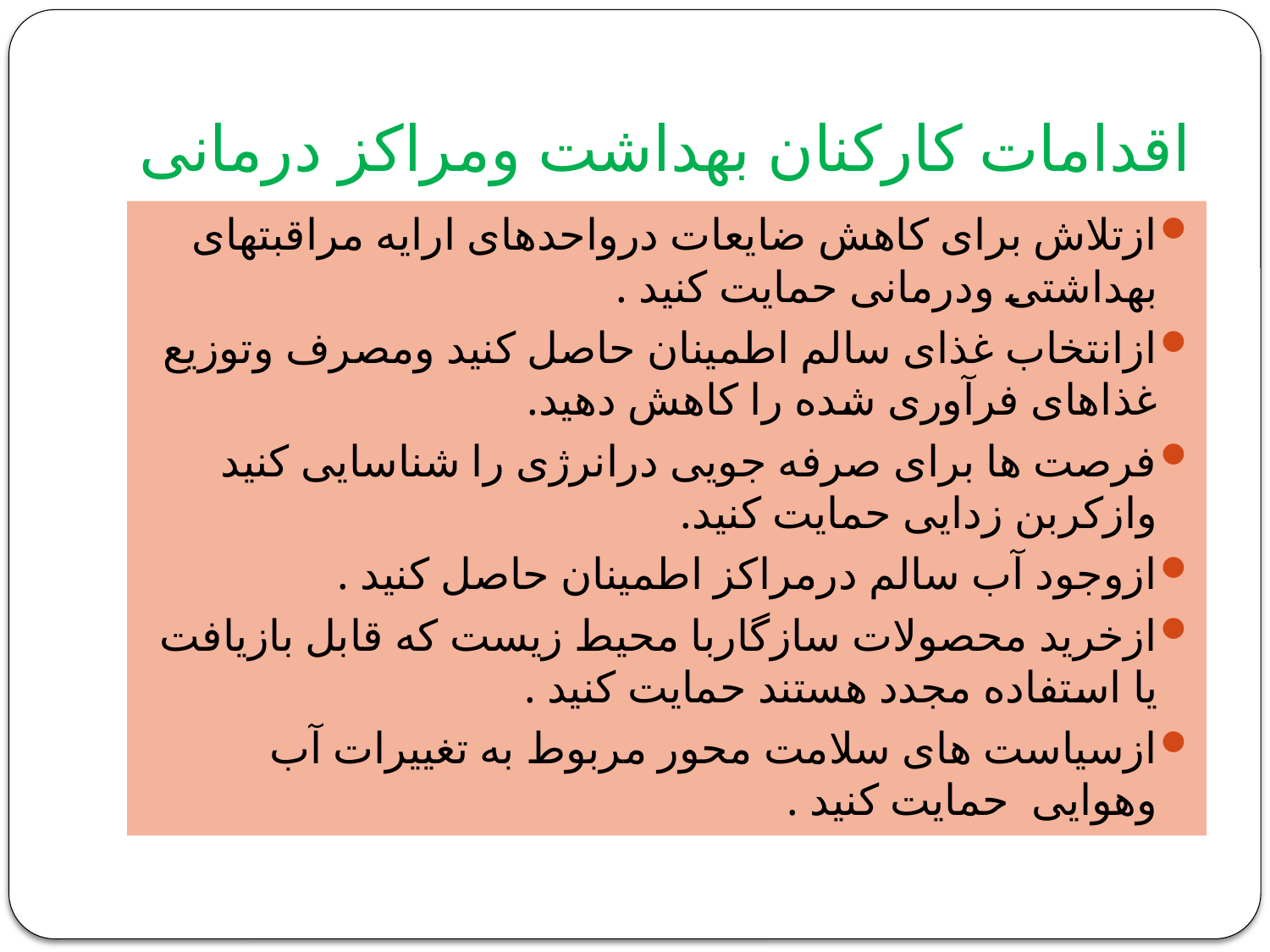

# اقدامات کارکنان بهداشت ومراکز درمانی
ازتلاش برای کاهش ضایعات درواحدهای ارایه مراقبتهای بهداشتی ودرمانی حمایت کنید .
ازانتخاب غذای سالم اطمینان حاصل کنید ومصرف وتوزیع غذاهای فرآوری شده را کاهش دهید.
فرصت ها برای صرفه جویی درانرژی را شناسایی کنید وازکربن زدایی حمایت کنید.
ازوجود آب سالم درمراکز اطمینان حاصل کنید .
ازخرید محصولات سازگاربا محیط زیست که قابل بازیافت یا استفاده مجدد هستند حمایت کنید .
ازسیاست های سلامت محور مربوط به تغییرات آب وهوایی  حمایت کنید .